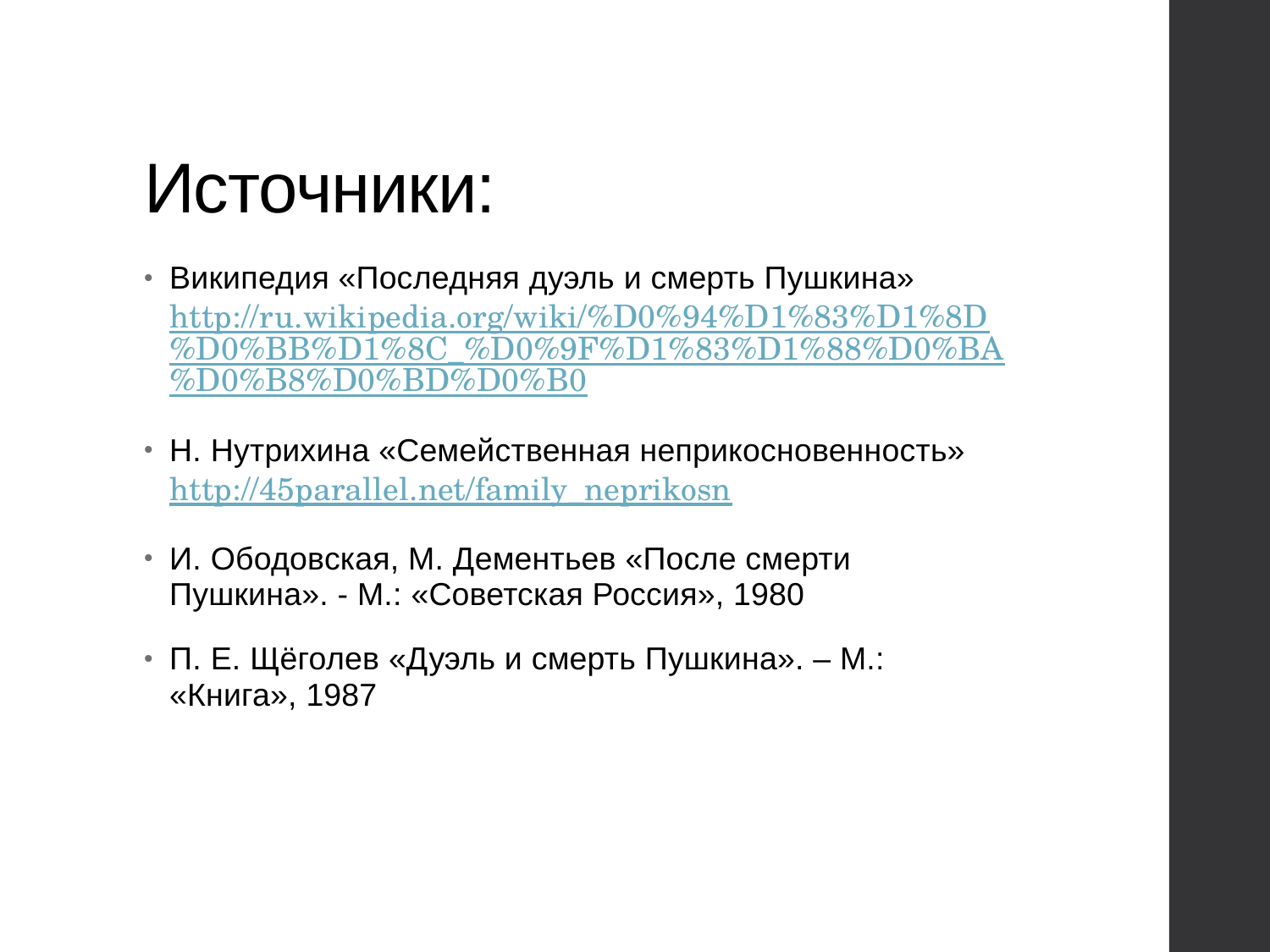

# Источники:
Википедия «Последняя дуэль и смерть Пушкина» http://ru.wikipedia.org/wiki/%D0%94%D1%83%D1%8D%D0%BB%D1%8C_%D0%9F%D1%83%D1%88%D0%BA%D0%B8%D0%BD%D0%B0
Н. Нутрихина «Семейственная неприкосновенность» http://45parallel.net/family_neprikosn
И. Ободовская, М. Дементьев «После смерти Пушкина». - М.: «Советская Россия», 1980
П. Е. Щёголев «Дуэль и смерть Пушкина». – М.: «Книга», 1987